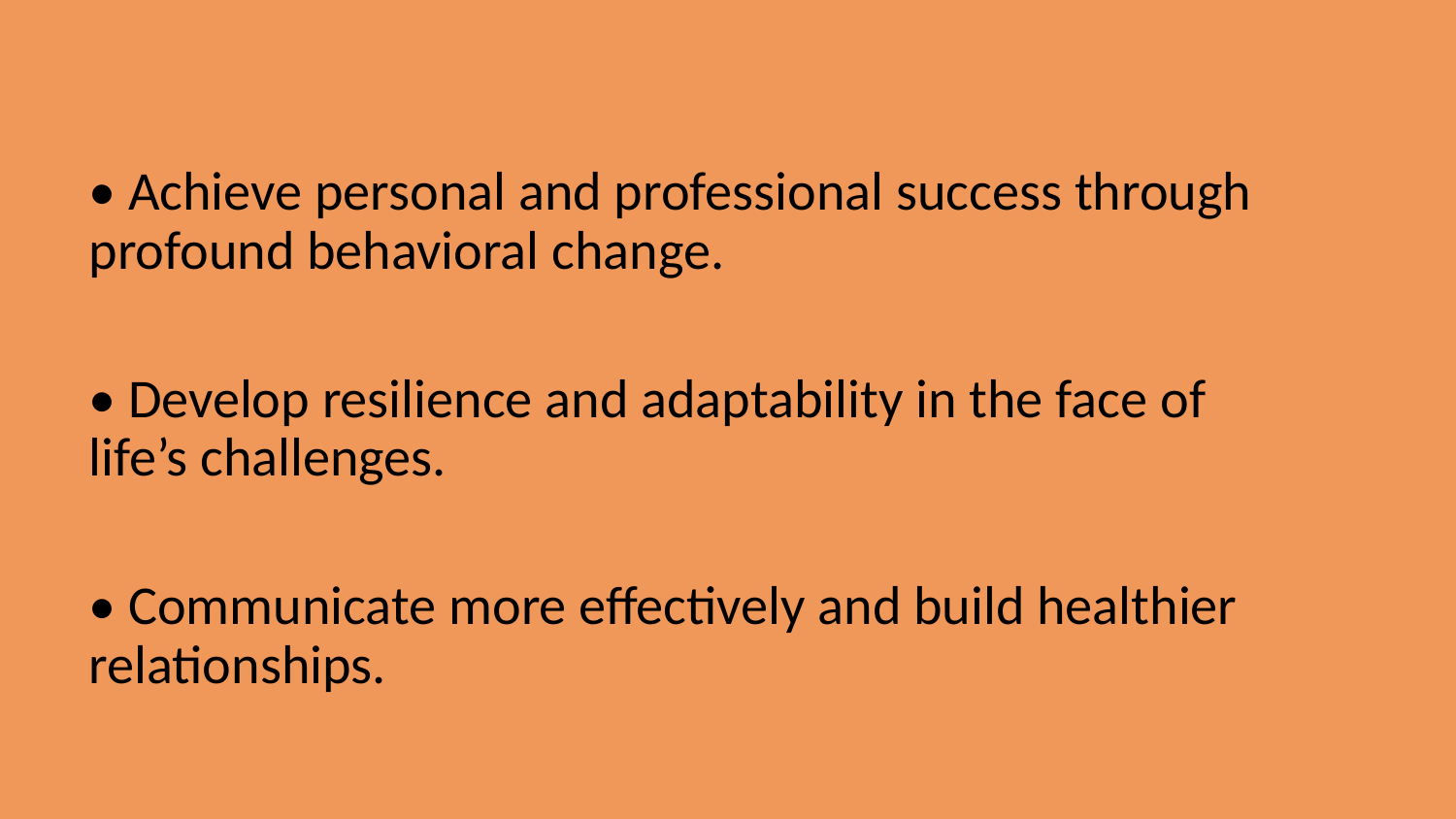

• Achieve personal and professional success through profound behavioral change.

• Develop resilience and adaptability in the face of life’s challenges.

• Communicate more effectively and build healthier relationships.